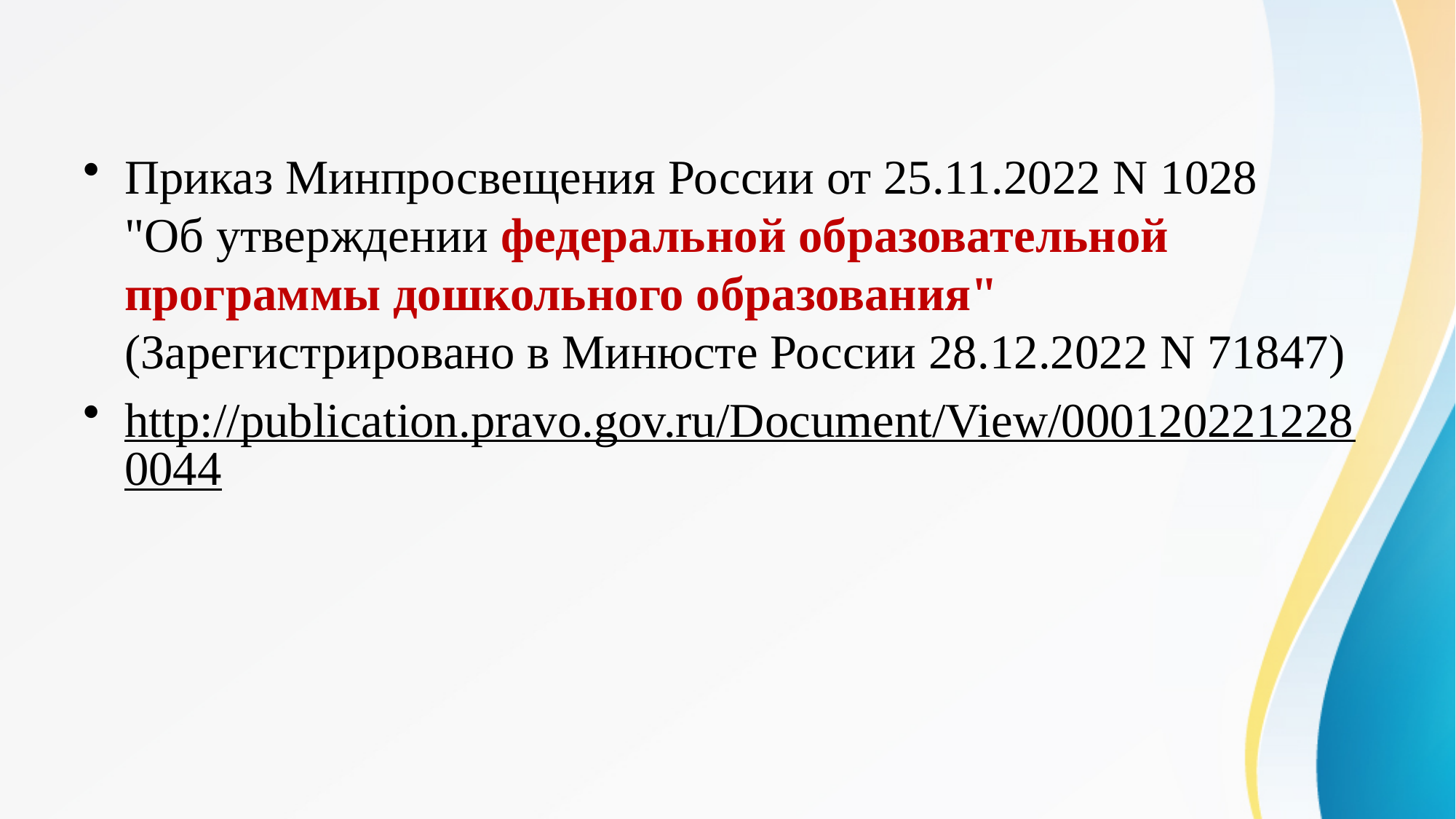

#
Приказ Минпросвещения России от 25.11.2022 N 1028
"Об утверждении федеральной образовательной программы дошкольного образования"
(Зарегистрировано в Минюсте России 28.12.2022 N 71847)
http://publication.pravo.gov.ru/Document/View/0001202212280044